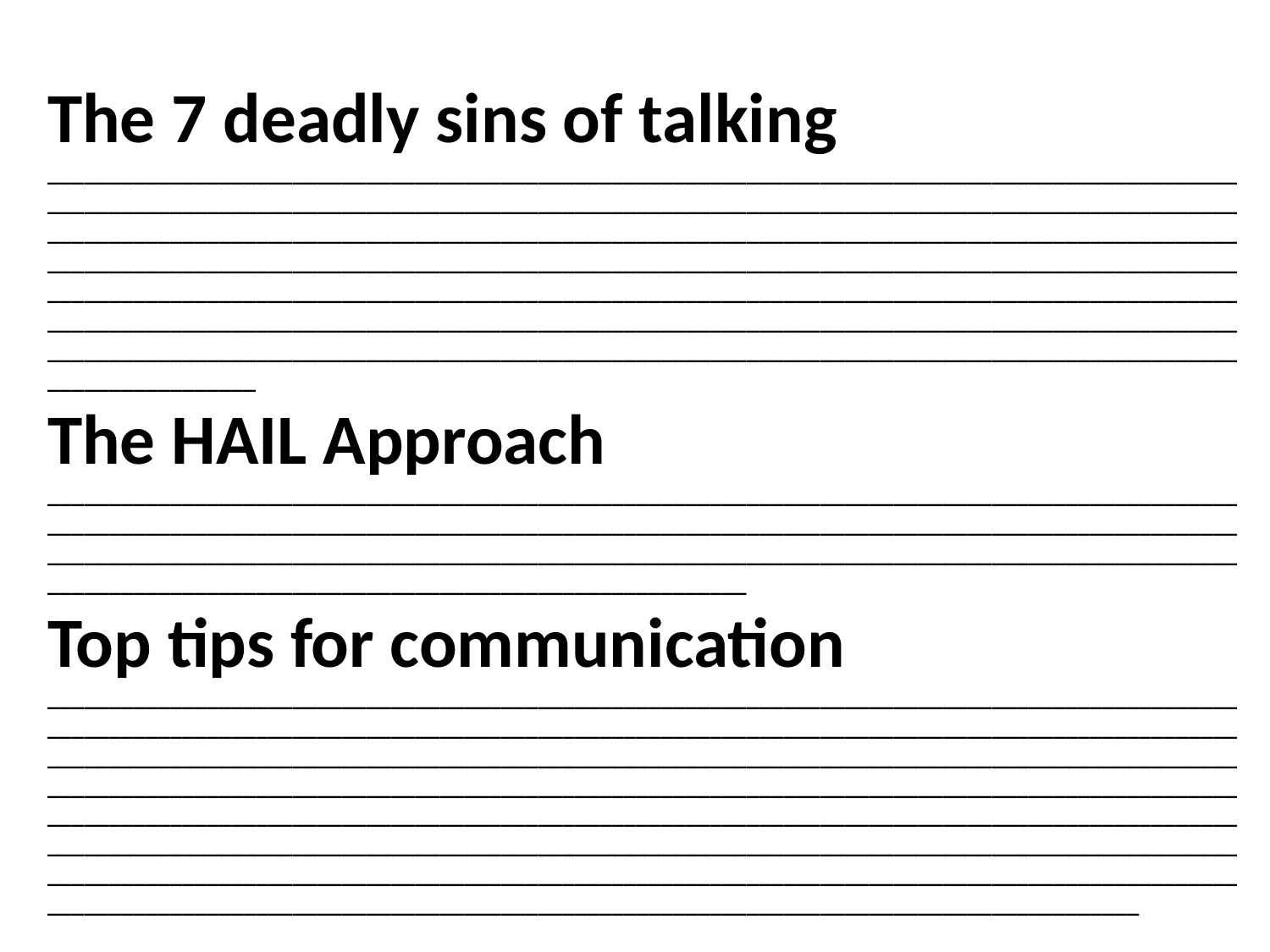

The 7 deadly sins of talking
________________________________________________________________________________________________________________________________________________________________________________________________________________________________________________________________________________________________________________________________________________________________________________________________________________________________________________________________________________________________________________________________________________________________________________________________________________________________________________________________________________________________________________________
The HAIL Approach
____________________________________________________________________________________________________________________________________________________________________________________________________________________________________________________________________________________________________________________________________________________________
Top tips for communication
________________________________________________________________________________________________________________________________________________________________________________________________________________________________________________________________________________________________________________________________________________________________________________________________________________________________________________________________________________________________________________________________________________________________________________________________________________________________________________________________________________________________________________________________________________________________________________________________